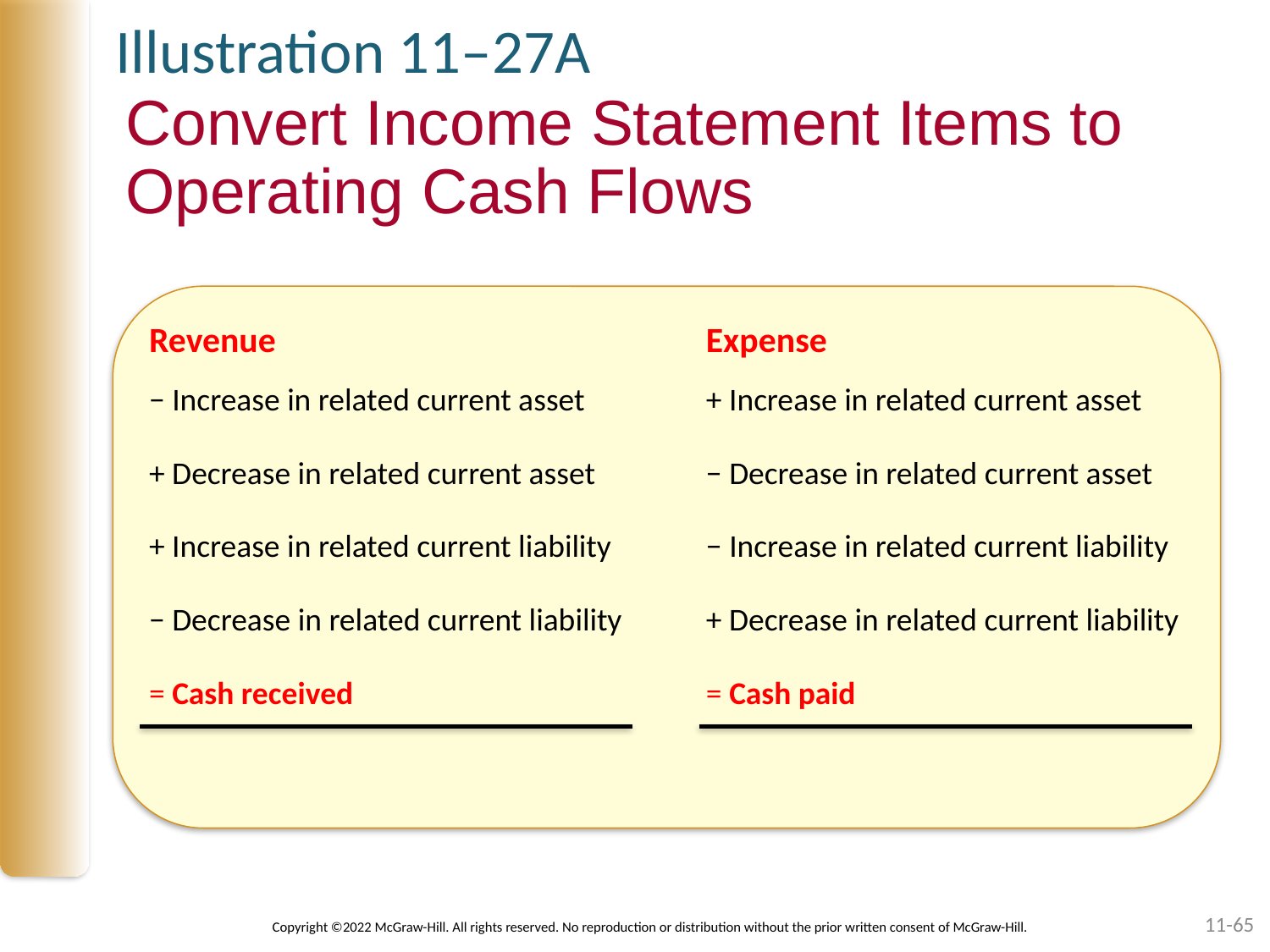

Illustration 11–27A
# Convert Income Statement Items to Operating Cash Flows

| Revenue |  | Expense |
| --- | --- | --- |
| − Increase in related current asset |  | + Increase in related current asset |
| + Decrease in related current asset |  | − Decrease in related current asset |
| + Increase in related current liability |  | − Increase in related current liability |
| − Decrease in related current liability |  | + Decrease in related current liability |
| = Cash received |  | = Cash paid |
11-65
Copyright ©2022 McGraw-Hill. All rights reserved. No reproduction or distribution without the prior written consent of McGraw-Hill.